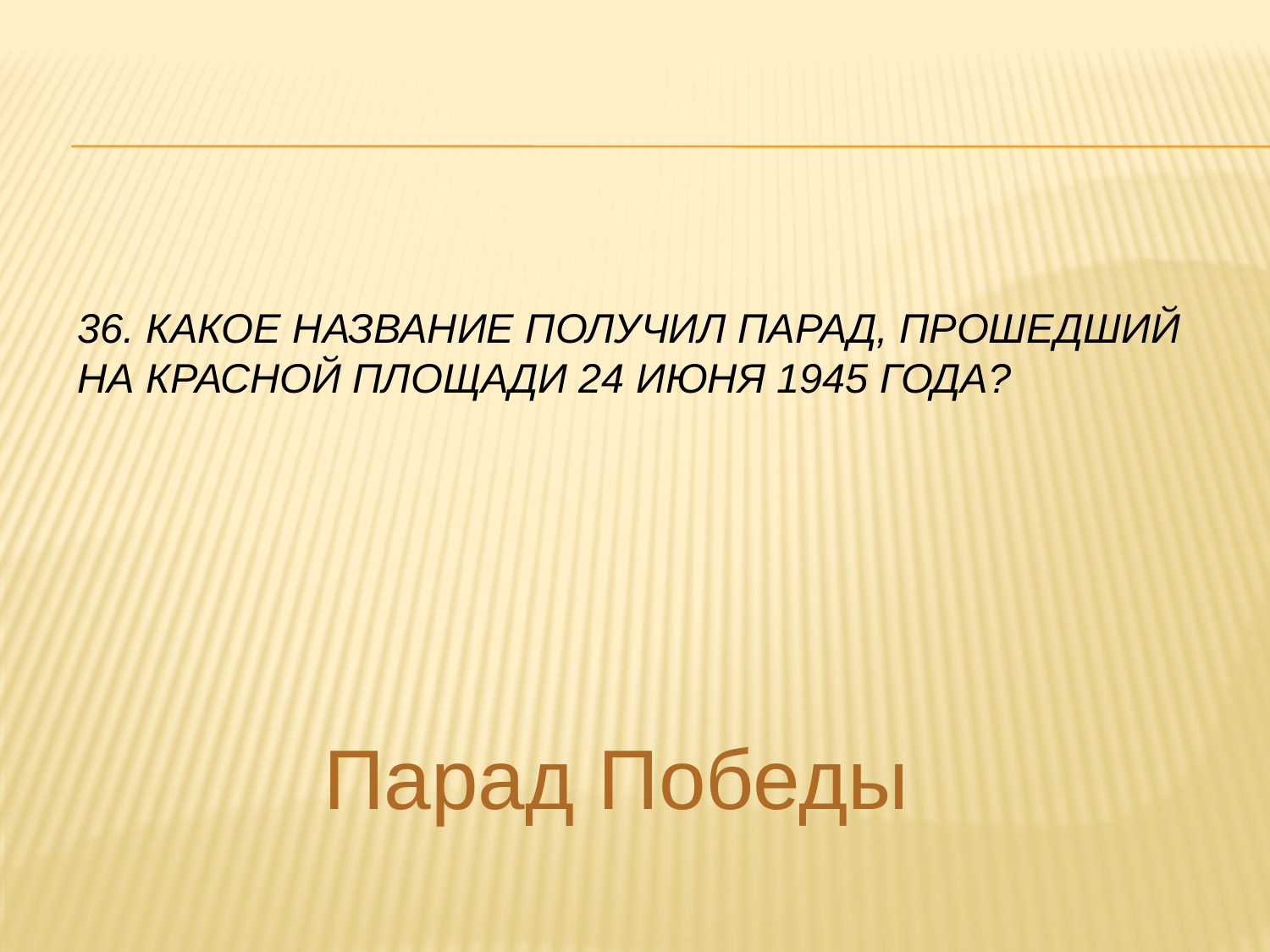

# 36. Какое название получил парад, прошедший на Красной площади 24 июня 1945 года?
Парад Победы